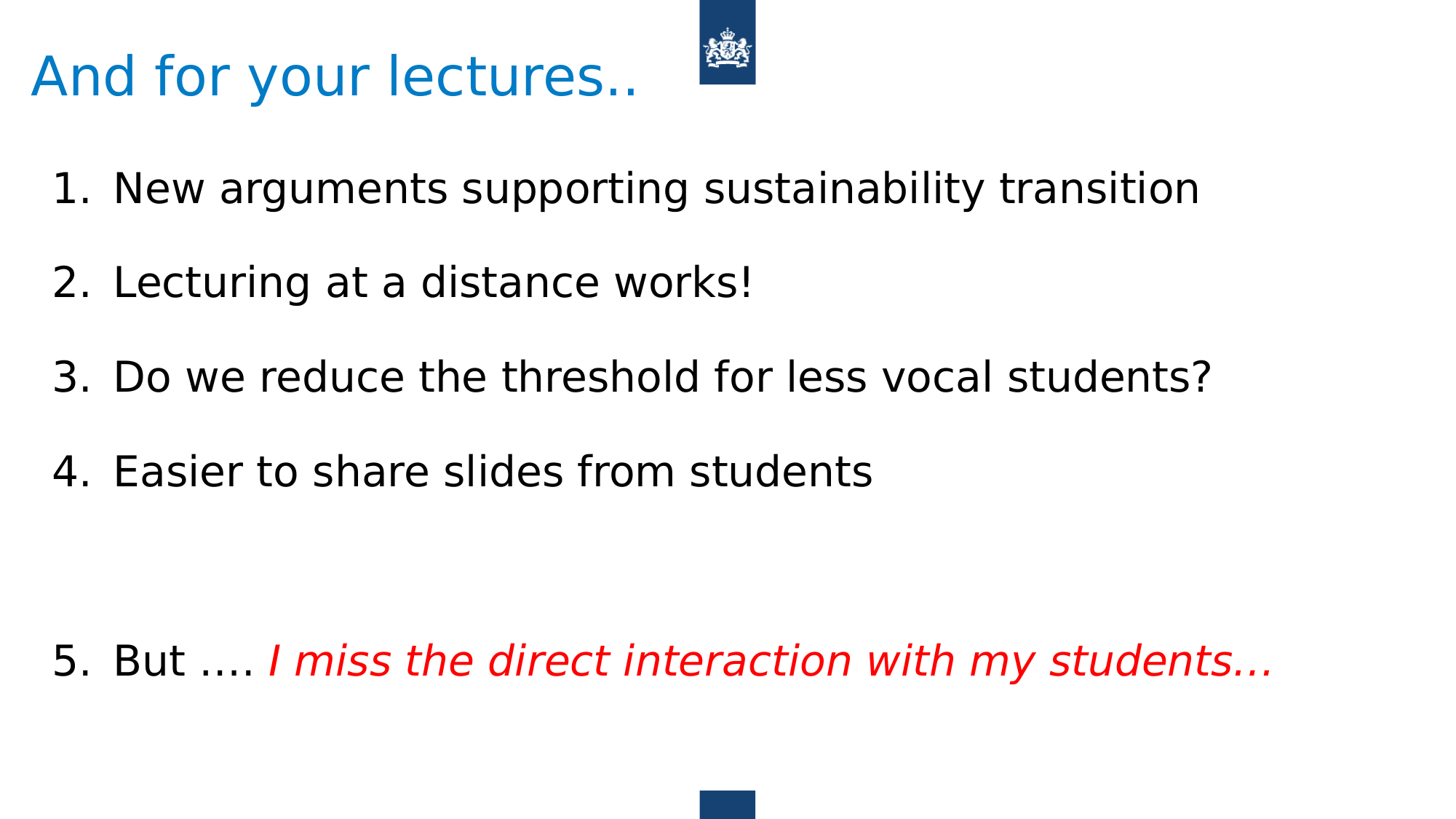

And for your lectures..
New arguments supporting sustainability transition
Lecturing at a distance works!
Do we reduce the threshold for less vocal students?
Easier to share slides from students

But …. I miss the direct interaction with my students…